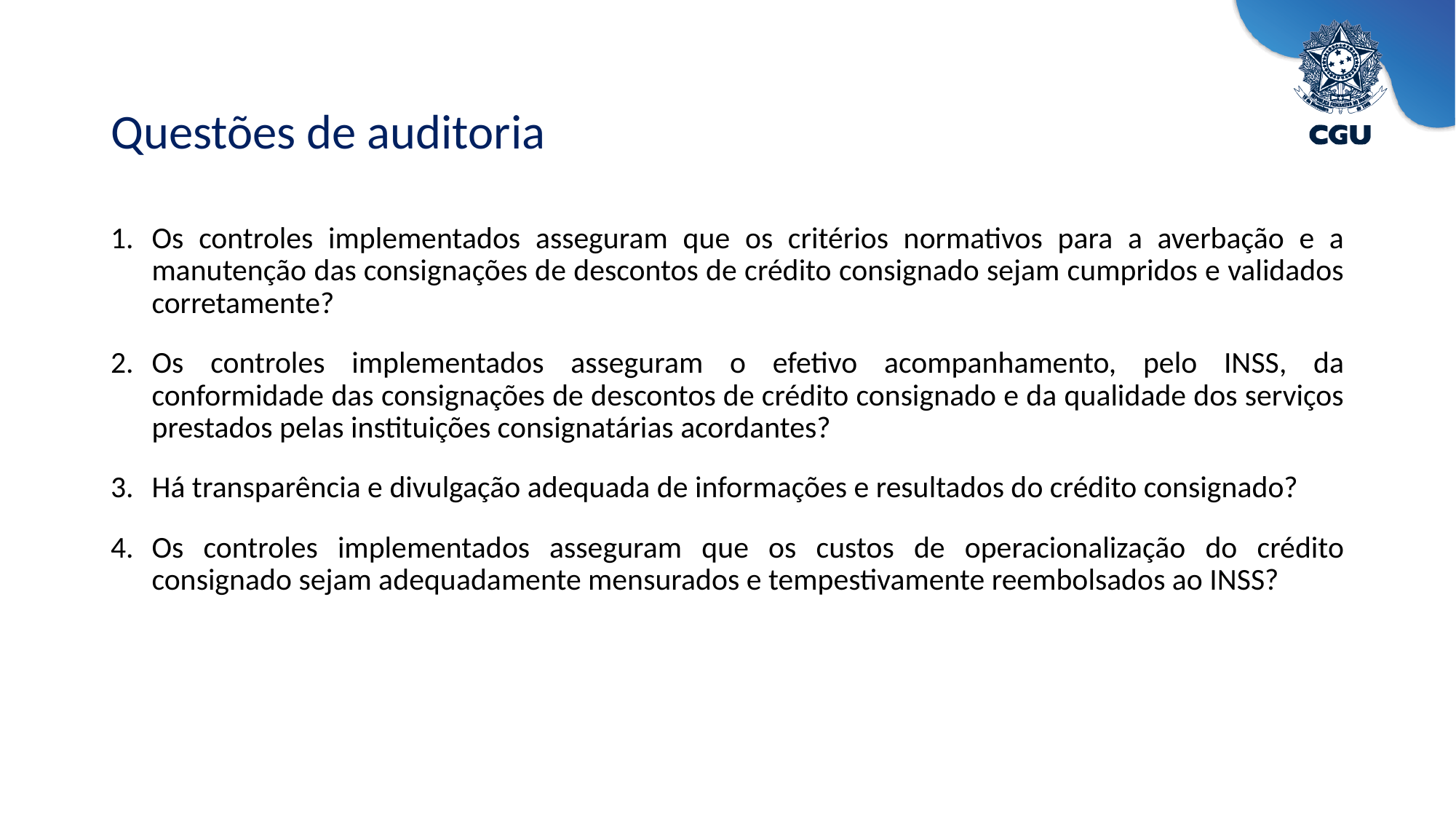

Questões de auditoria
Os controles implementados asseguram que os critérios normativos para a averbação e a manutenção das consignações de descontos de crédito consignado sejam cumpridos e validados corretamente?
Os controles implementados asseguram o efetivo acompanhamento, pelo INSS, da conformidade das consignações de descontos de crédito consignado e da qualidade dos serviços prestados pelas instituições consignatárias acordantes?
Há transparência e divulgação adequada de informações e resultados do crédito consignado?
Os controles implementados asseguram que os custos de operacionalização do crédito consignado sejam adequadamente mensurados e tempestivamente reembolsados ao INSS?